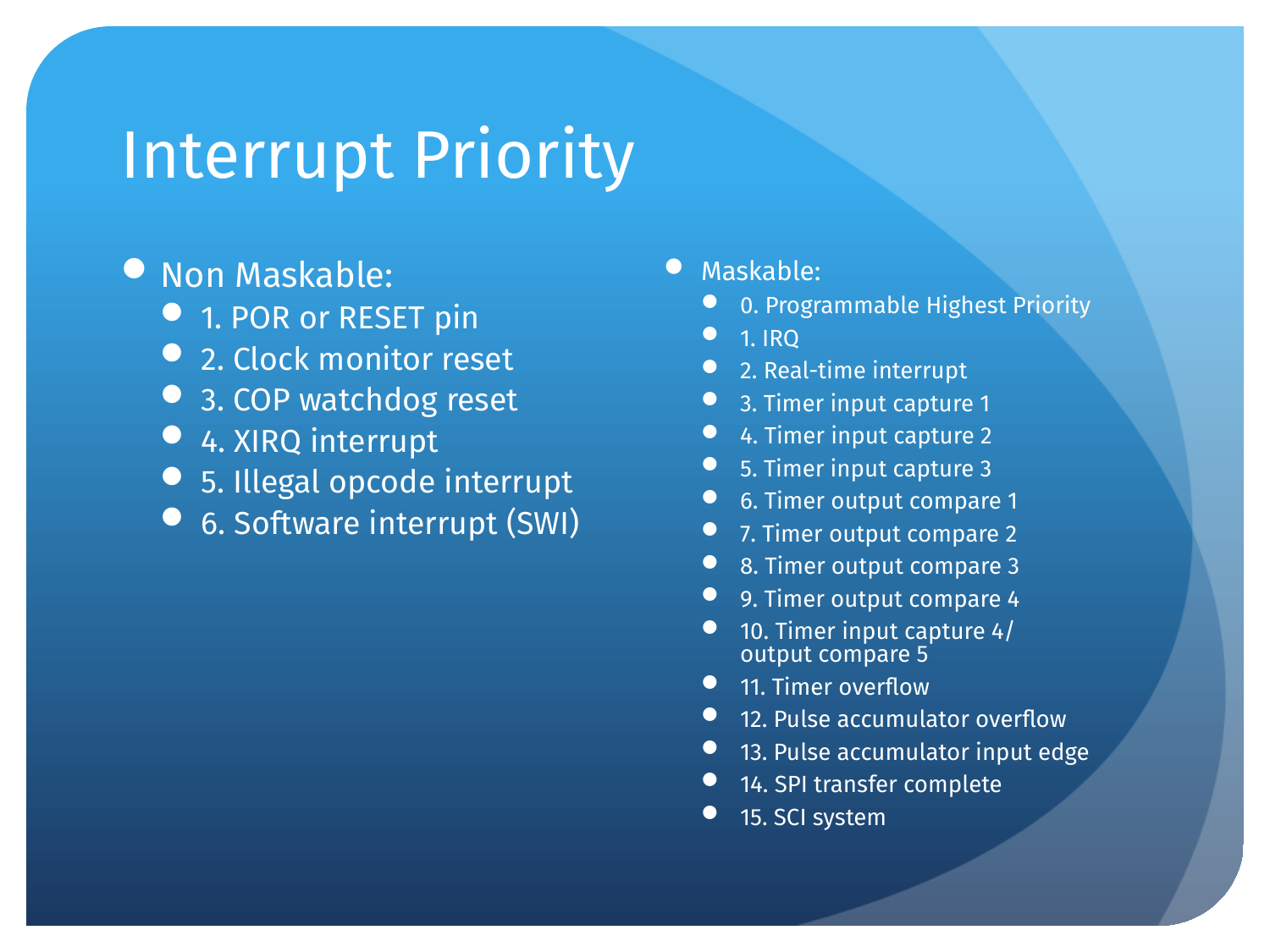

# Interrupt Priority

Non Maskable:
1. POR or RESET pin
2. Clock monitor reset
3. COP watchdog reset
4. XIRQ interrupt
5. Illegal opcode interrupt
6. Software interrupt (SWI)
Maskable:
0. Programmable Highest Priority
1. IRQ
2. Real-time interrupt
3. Timer input capture 1
4. Timer input capture 2
5. Timer input capture 3
6. Timer output compare 1
7. Timer output compare 2
8. Timer output compare 3
9. Timer output compare 4
10. Timer input capture 4/
output compare 5
11. Timer overflow
12. Pulse accumulator overflow
13. Pulse accumulator input edge
14. SPI transfer complete
15. SCI system